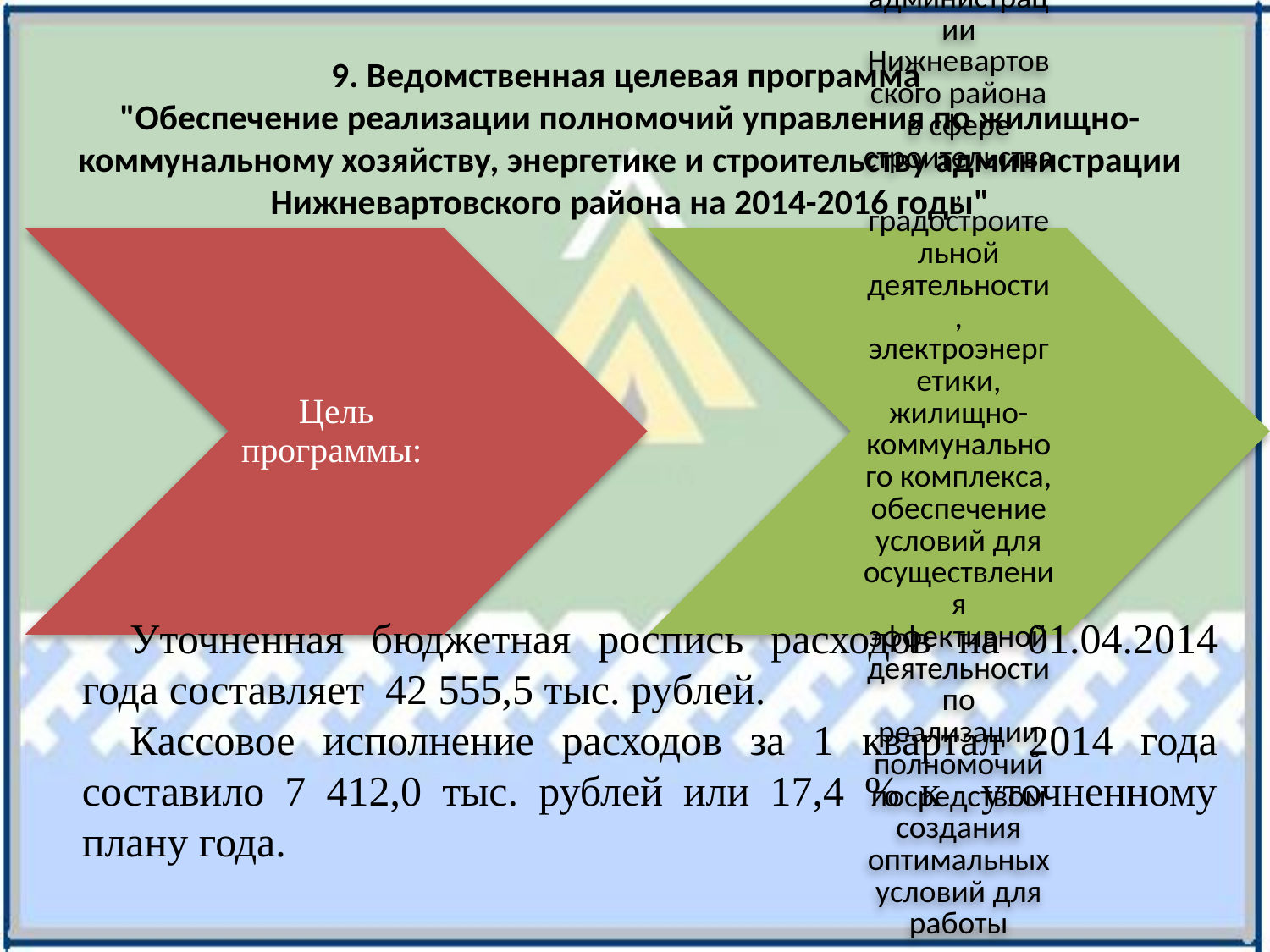

9. Ведомственная целевая программа
"Обеспечение реализации полномочий управления по жилищно-коммунальному хозяйству, энергетике и строительству администрации Нижневартовского района на 2014-2016 годы"

Уточненная бюджетная роспись расходов на 01.04.2014 года составляет  42 555,5 тыс. рублей.
Кассовое исполнение расходов за 1 квартал 2014 года составило 7 412,0 тыс. рублей или 17,4 % к  уточненному плану года.